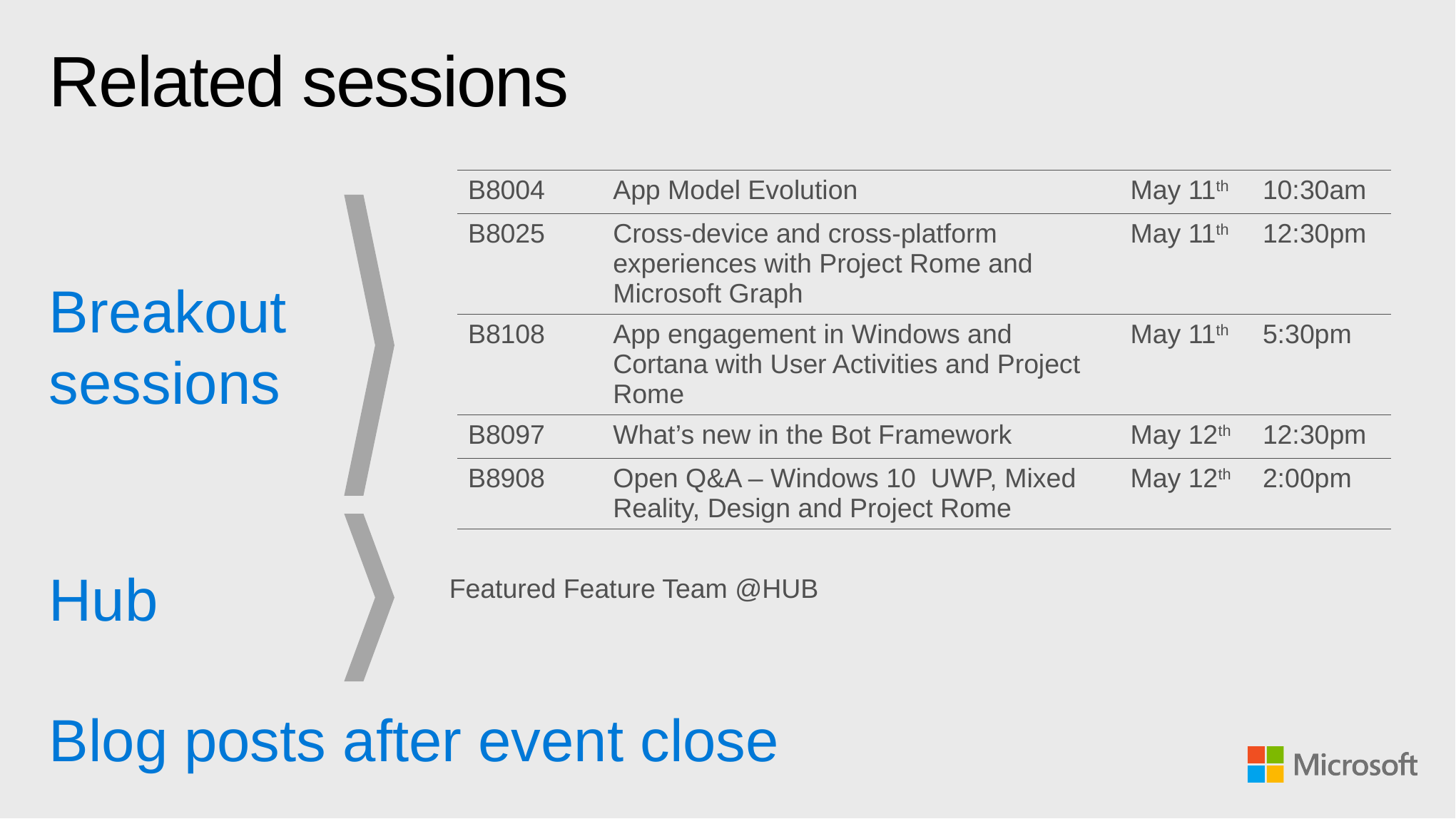

# Related sessions
| B8004 | App Model Evolution | May 11th | 10:30am |
| --- | --- | --- | --- |
| B8025 | Cross-device and cross-platform experiences with Project Rome and Microsoft Graph | May 11th | 12:30pm |
| B8108 | App engagement in Windows and Cortana with User Activities and Project Rome | May 11th | 5:30pm |
| B8097 | What’s new in the Bot Framework | May 12th | 12:30pm |
| B8908 | Open Q&A – Windows 10 UWP, Mixed Reality, Design and Project Rome | May 12th | 2:00pm |

Breakout
sessions

Hub
Featured Feature Team @HUB
Blog posts after event close